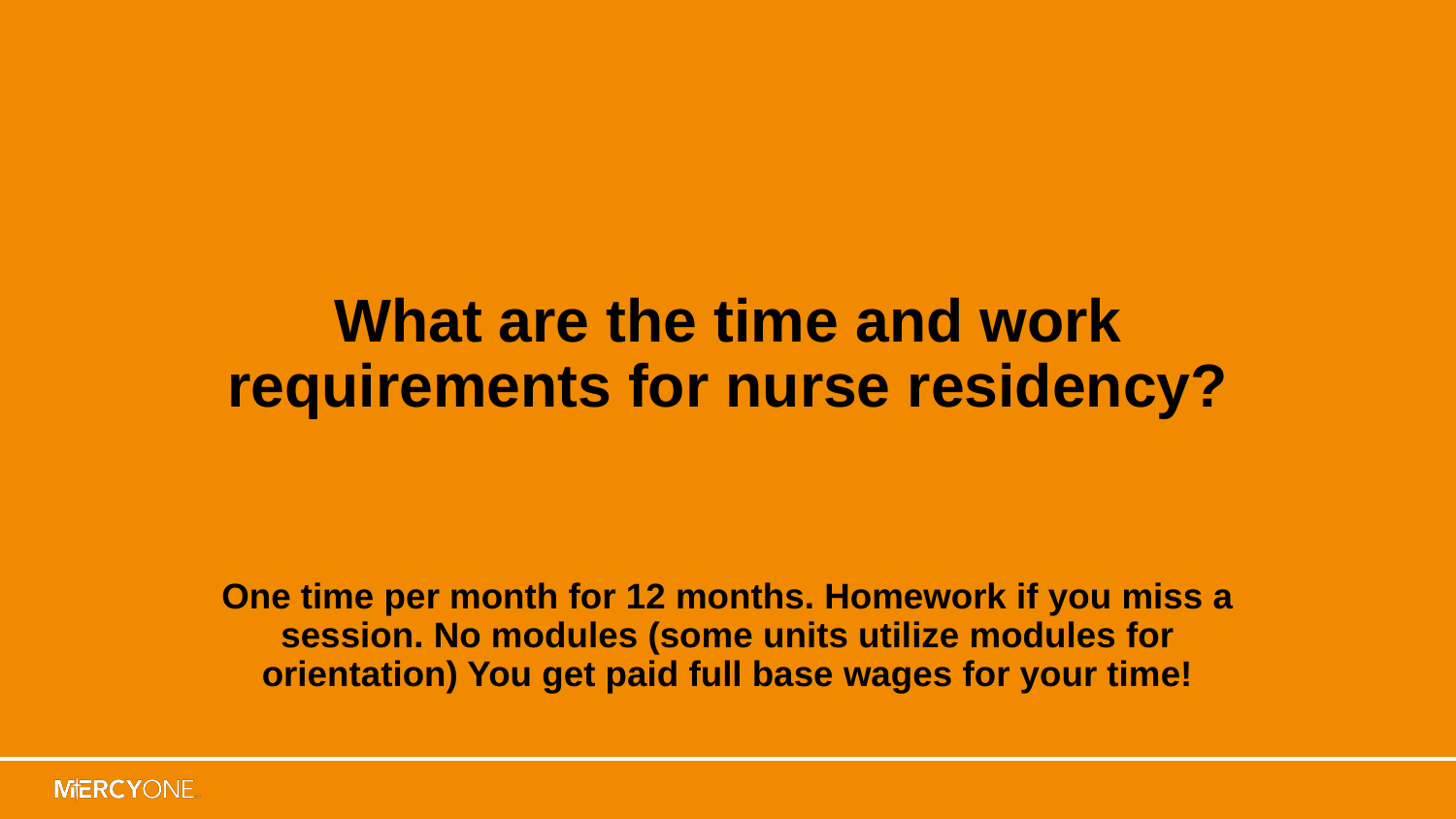

# What are the time and work requirements for nurse residency?
One time per month for 12 months. Homework if you miss a session. No modules (some units utilize modules for orientation) You get paid full base wages for your time!